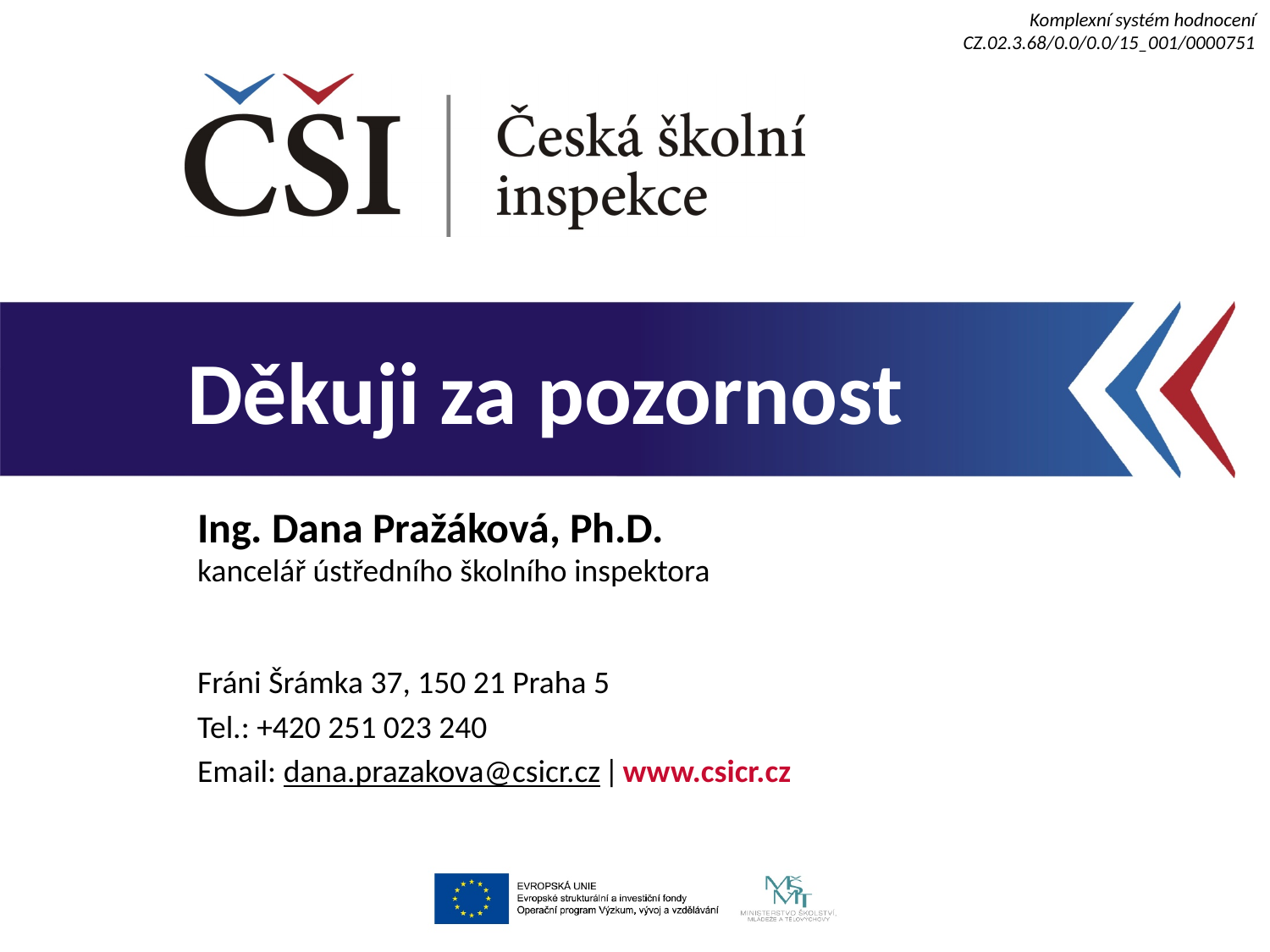

Ing. Dana Pražáková, Ph.D.
kancelář ústředního školního inspektora
Fráni Šrámka 37, 150 21 Praha 5
Tel.: +420 251 023 240
Email: dana.prazakova@csicr.cz ǀ www.csicr.cz